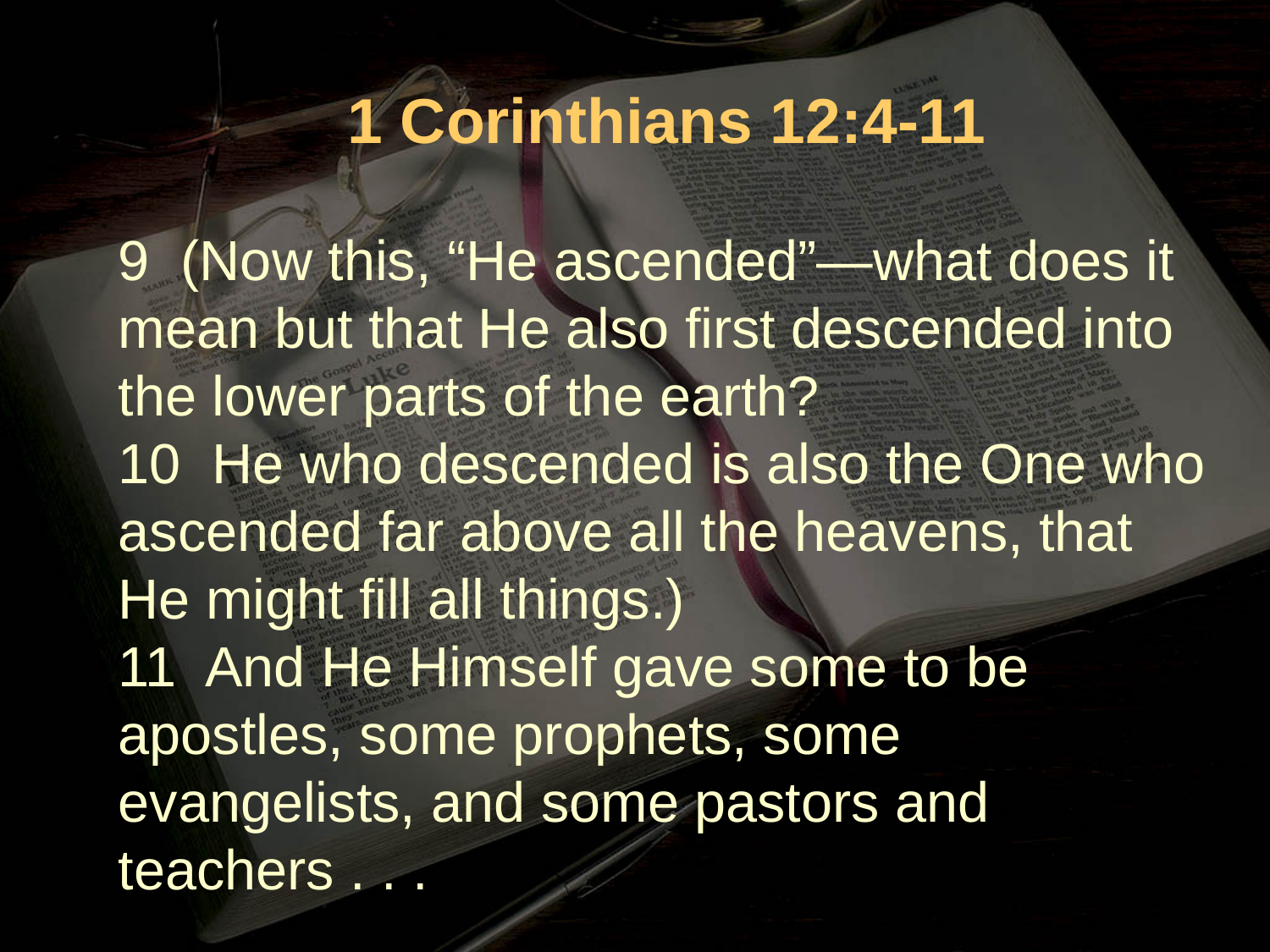

1 Corinthians 12:4-11

9  (Now this, “He ascended”—what does it mean but that He also first descended into the lower parts of the earth?
10  He who descended is also the One who ascended far above all the heavens, that He might fill all things.)
11  And He Himself gave some to be apostles, some prophets, some evangelists, and some pastors and teachers . . .